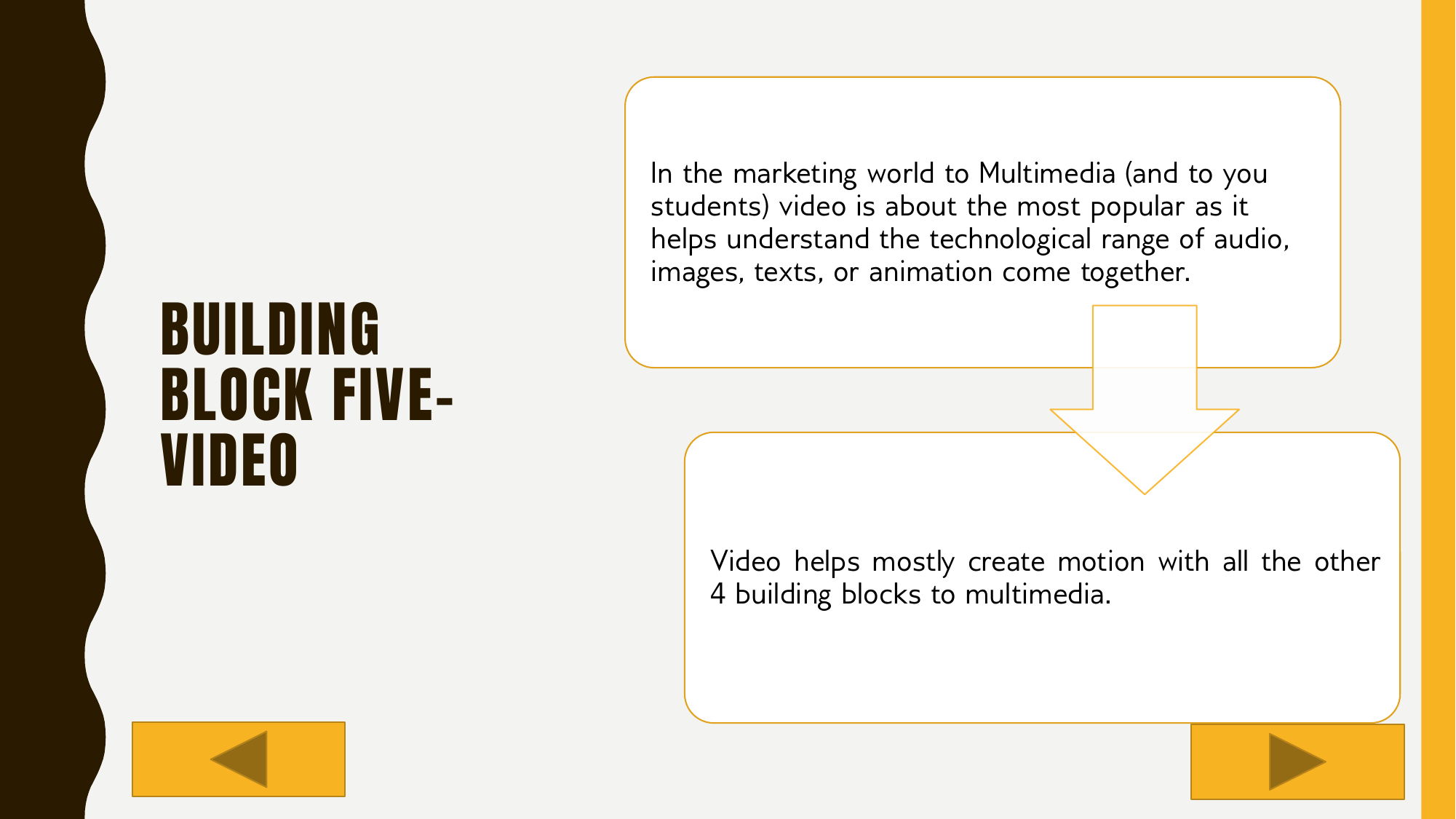

# Building Block Five- Video
In the marketing world to Multimedia (and to you students) video is about the most popular as it helps understand the technological range of audio, images, texts, or animation come together.
Video helps mostly create motion with all the other 4 building blocks to multimedia.